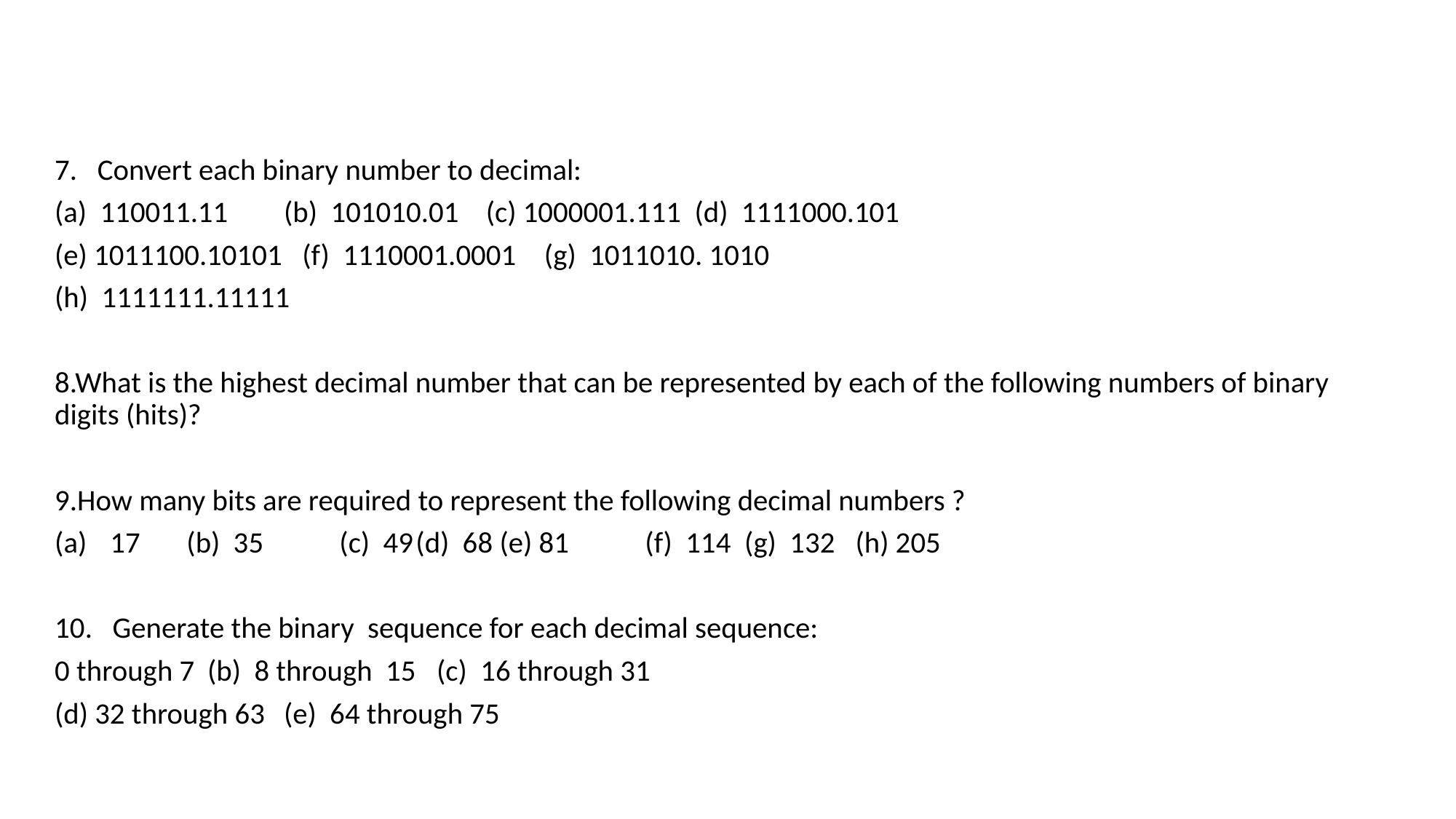

#
7.   Convert each binary number to decimal:
(a)  110011.11	(b)  101010.01    (c) 1000001.111  (d)  1111000.101
(e) 1011100.10101   (f)  1110001.0001    (g)  1011010. 1010
(h)  1111111.11111

8.What is the highest decimal number that can be represented by each of the following numbers of binary digits (hits)?

9.How many bits are required to represent the following decimal numbers ?
17	(b)  35	(c)  49	(d)  68 (e) 81	(f)  114  (g)  132   (h) 205

10.   Generate the binary  sequence for each decimal sequence:
0 through 7	(b)  8 through  15	(c)  16 through 31
(d) 32 through 63	(e)  64 through 75